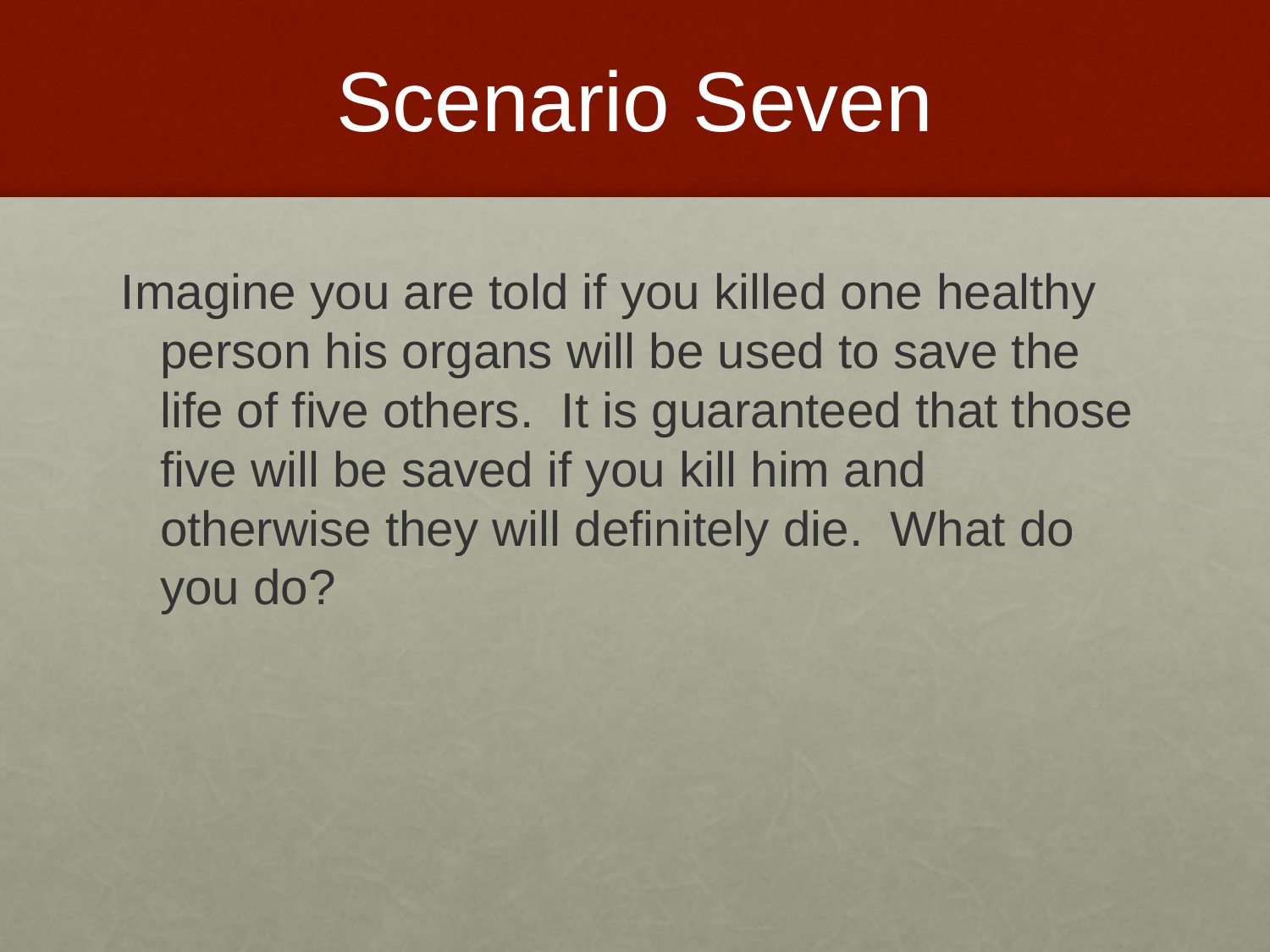

# Scenario Seven
Imagine you are told if you killed one healthy person his organs will be used to save the life of five others.  It is guaranteed that those five will be saved if you kill him and otherwise they will definitely die.  What do you do?